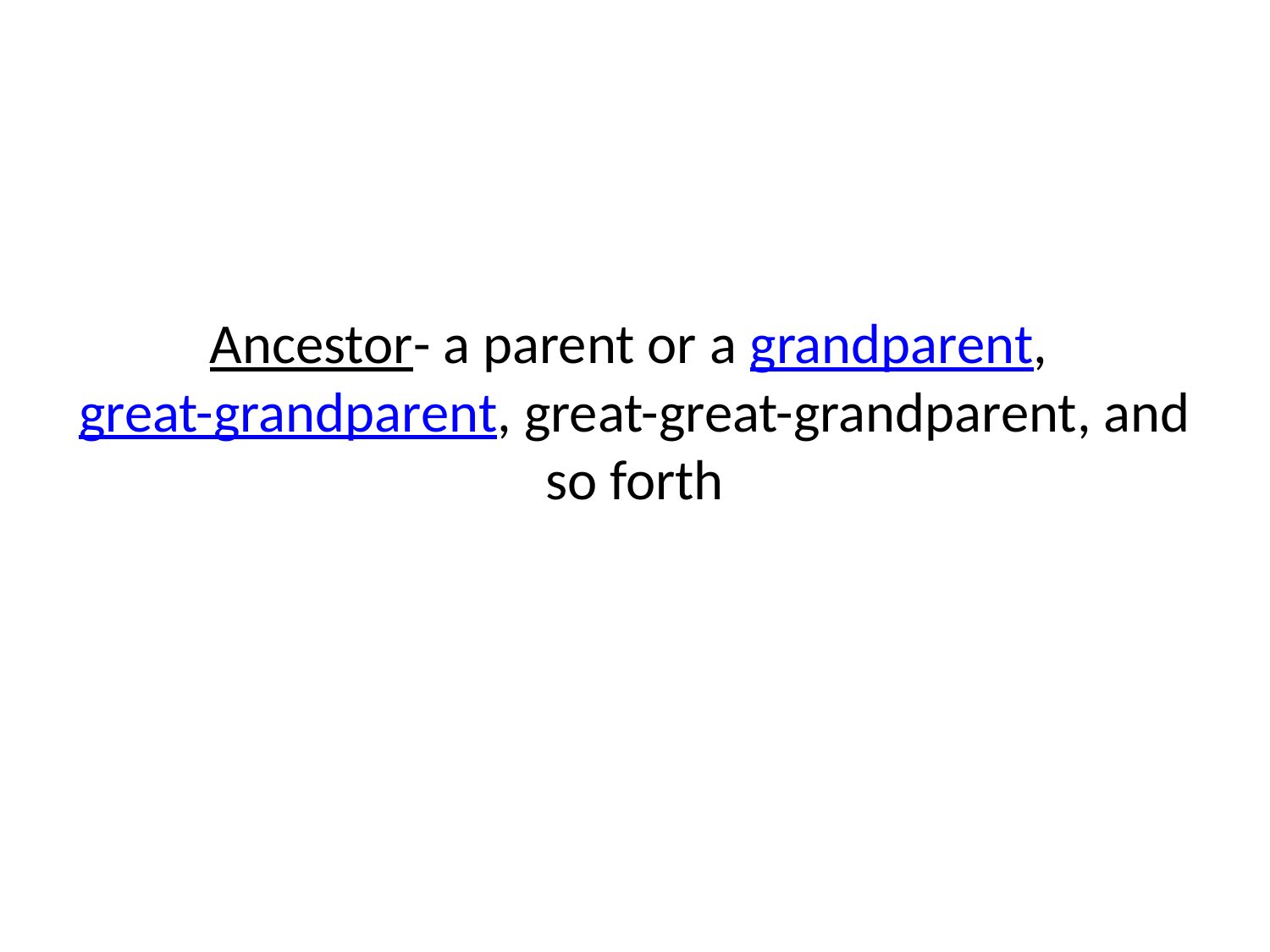

#

Ancestor- a parent or a grandparent, great-grandparent, great-great-grandparent, and so forth